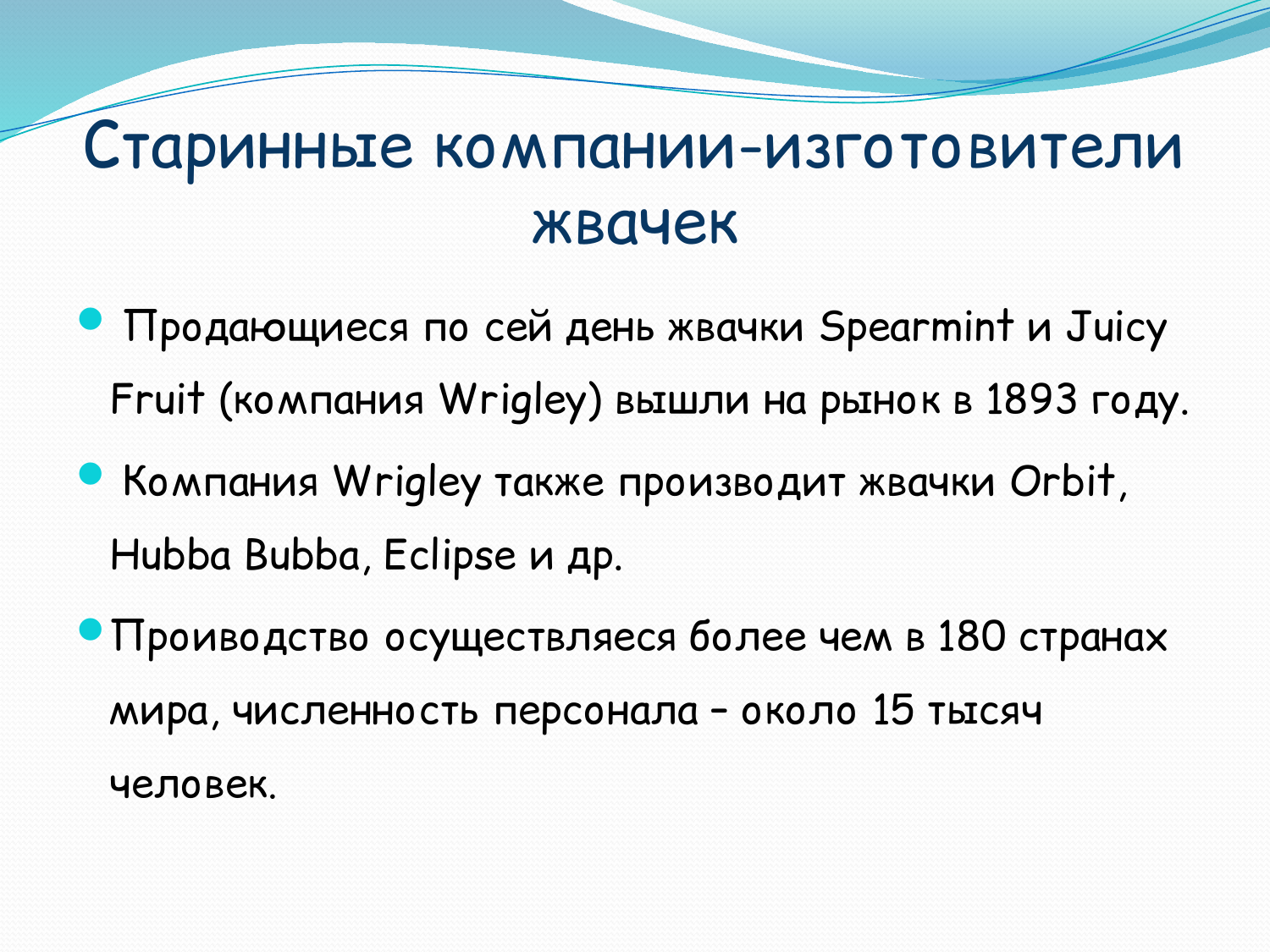

# Старинные компании-изготовители жвачек
 Продающиеся по сей день жвачки Spearmint и Juicy Fruit (компания Wrigley) вышли на рынок в 1893 году.
 Компания Wrigley также производит жвачки Orbit, Hubba Bubba, Eclipse и др.
Проиводство осуществляеся более чем в 180 странах мира, численность персонала – около 15 тысяч человек.